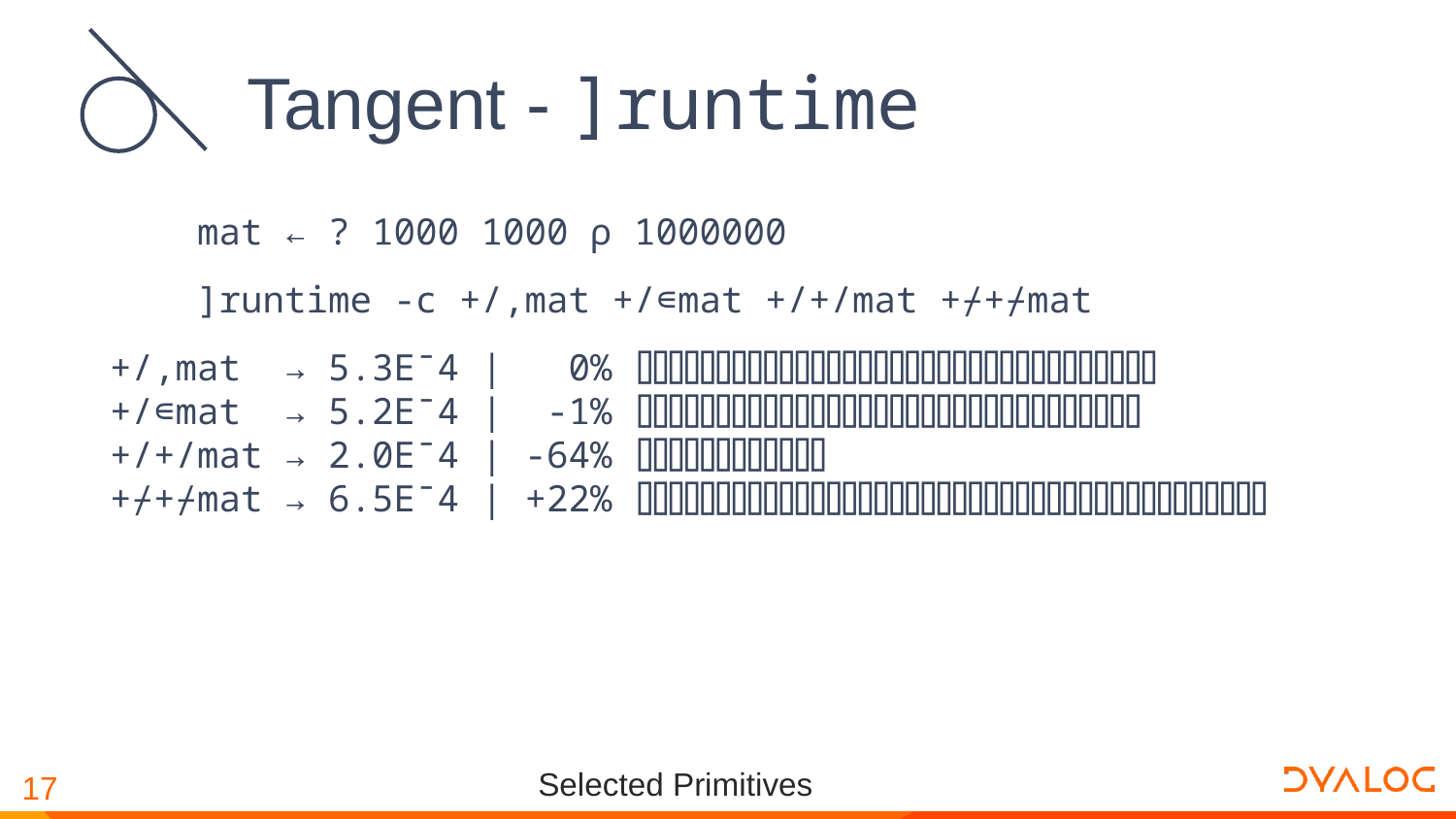

# Tangent - ]runtime
      mat ← ? 1000 1000 ⍴ 1000000
      ]runtime -c +/,mat +/∊mat +/+/mat +⌿+⌿mat
  +/,mat  → 5.3E¯4 |   0% ⌷⌷⌷⌷⌷⌷⌷⌷⌷⌷⌷⌷⌷⌷⌷⌷⌷⌷⌷⌷⌷⌷⌷⌷⌷⌷⌷⌷⌷⌷⌷⌷⌷
  +/∊mat  → 5.2E¯4 |  -1% ⌷⌷⌷⌷⌷⌷⌷⌷⌷⌷⌷⌷⌷⌷⌷⌷⌷⌷⌷⌷⌷⌷⌷⌷⌷⌷⌷⌷⌷⌷⌷⌷
  +/+/mat → 2.0E¯4 | -64% ⌷⌷⌷⌷⌷⌷⌷⌷⌷⌷⌷⌷
  +⌿+⌿mat → 6.5E¯4 | +22% ⌷⌷⌷⌷⌷⌷⌷⌷⌷⌷⌷⌷⌷⌷⌷⌷⌷⌷⌷⌷⌷⌷⌷⌷⌷⌷⌷⌷⌷⌷⌷⌷⌷⌷⌷⌷⌷⌷⌷⌷